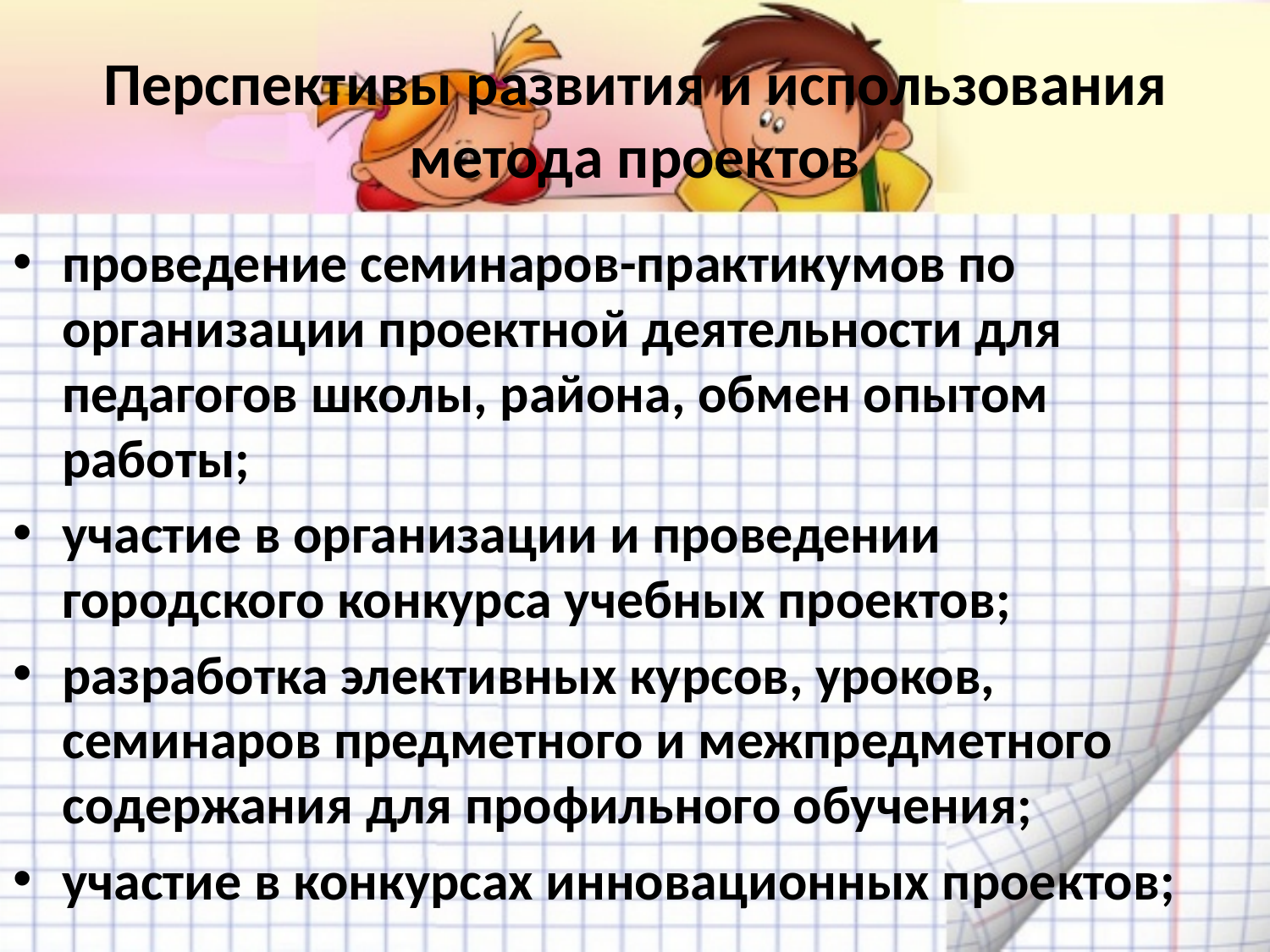

# Перспективы развития и использования метода проектов
проведение семинаров-практикумов по организации проектной деятельности для педагогов школы, района, обмен опытом работы;
участие в организации и проведении городского конкурса учебных проектов;
разработка элективных курсов, уроков, семинаров предметного и межпредметного содержания для профильного обучения;
участие в конкурсах инновационных проектов;